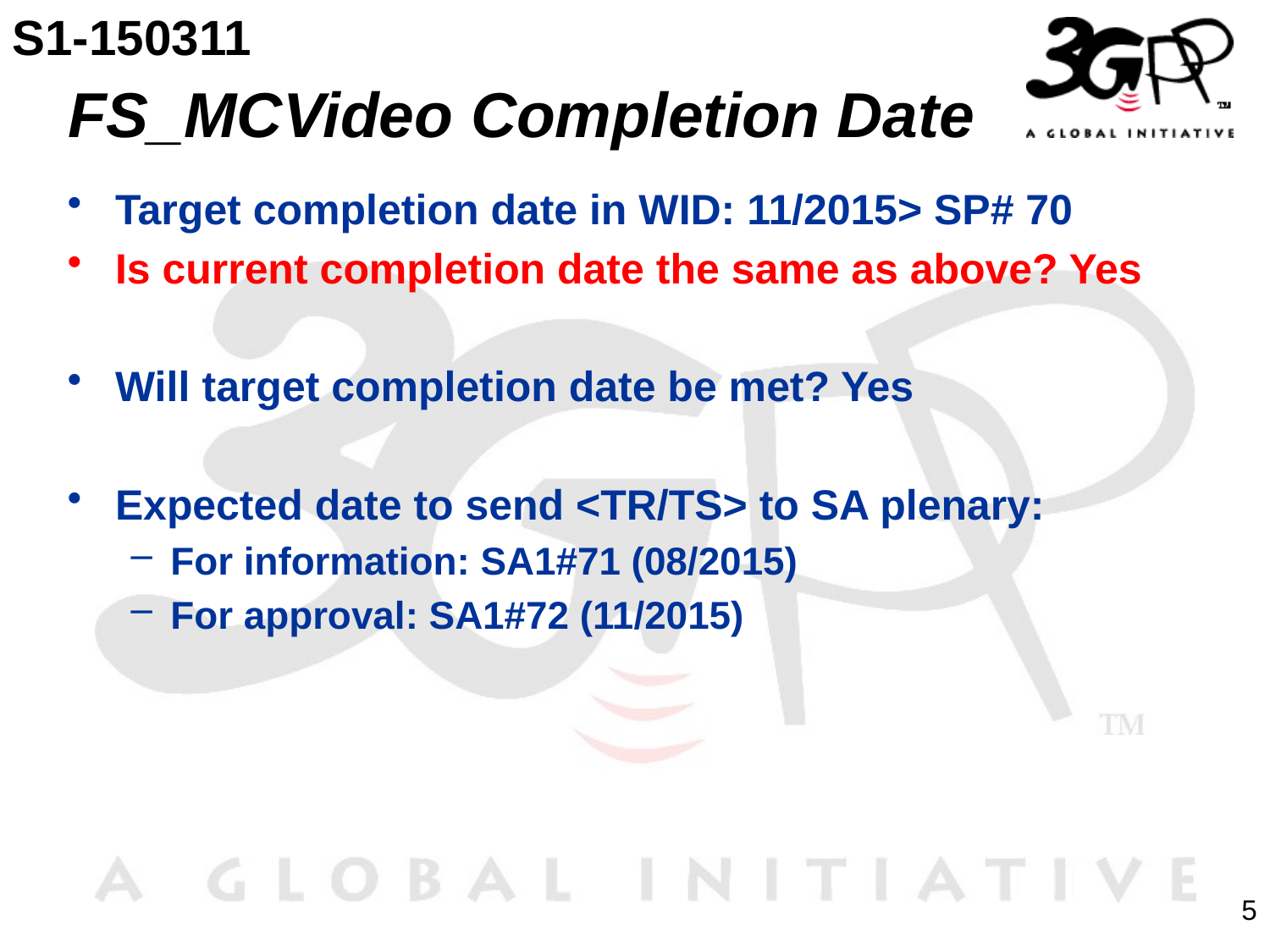

S1-150311
# FS_MCVideo Completion Date
Target completion date in WID: 11/2015> SP# 70
Is current completion date the same as above? Yes

Will target completion date be met? Yes

Expected date to send <TR/TS> to SA plenary:
For information: SA1#71 (08/2015)
For approval: SA1#72 (11/2015)

5